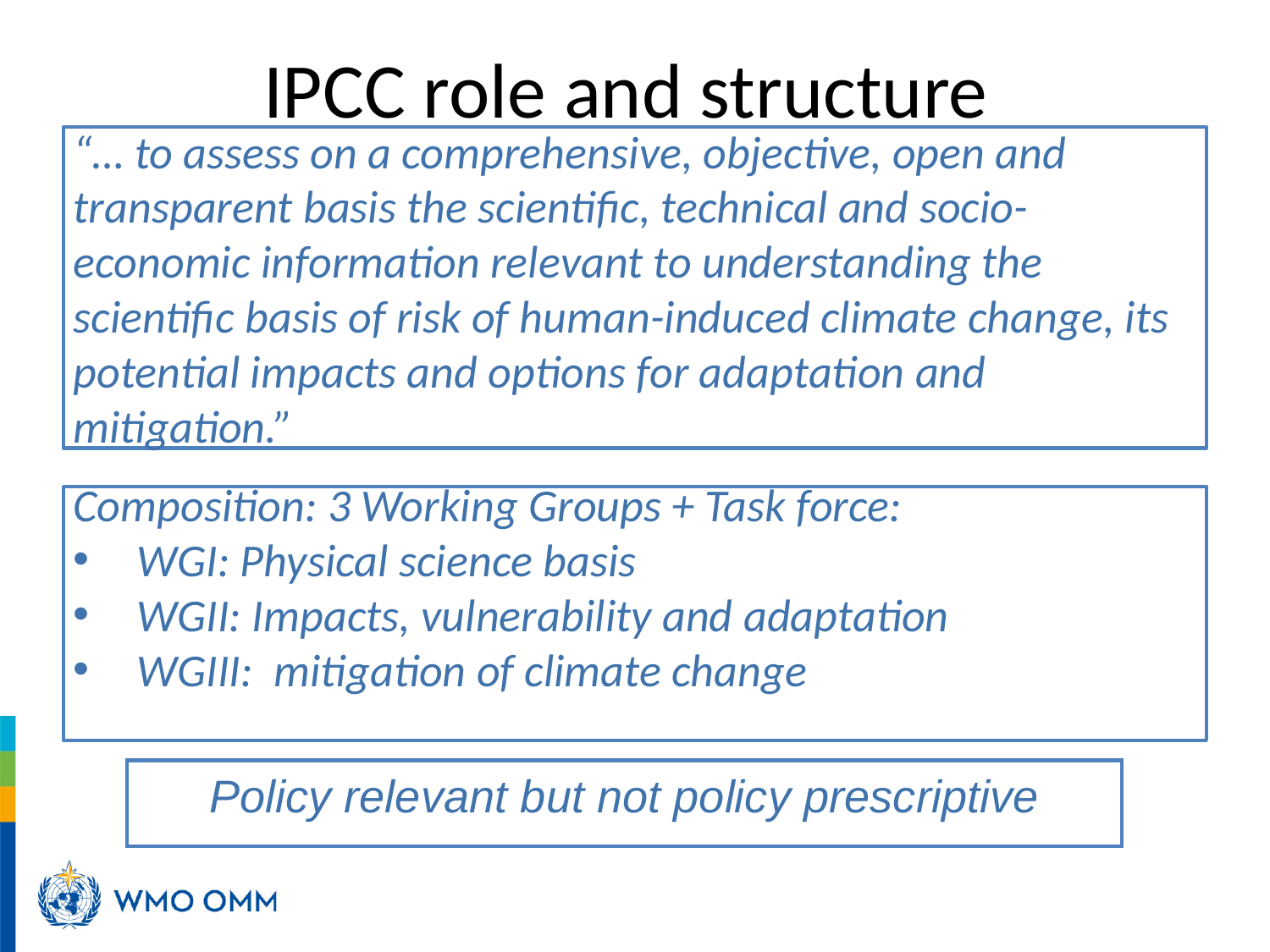

IPCC role and structure
“… to assess on a comprehensive, objective, open and transparent basis the scientific, technical and socio-economic information relevant to understanding the scientific basis of risk of human-induced climate change, its potential impacts and options for adaptation and mitigation.”
Composition: 3 Working Groups + Task force:
WGI: Physical science basis
WGII: Impacts, vulnerability and adaptation
WGIII:  mitigation of climate change

Policy relevant but not policy prescriptive